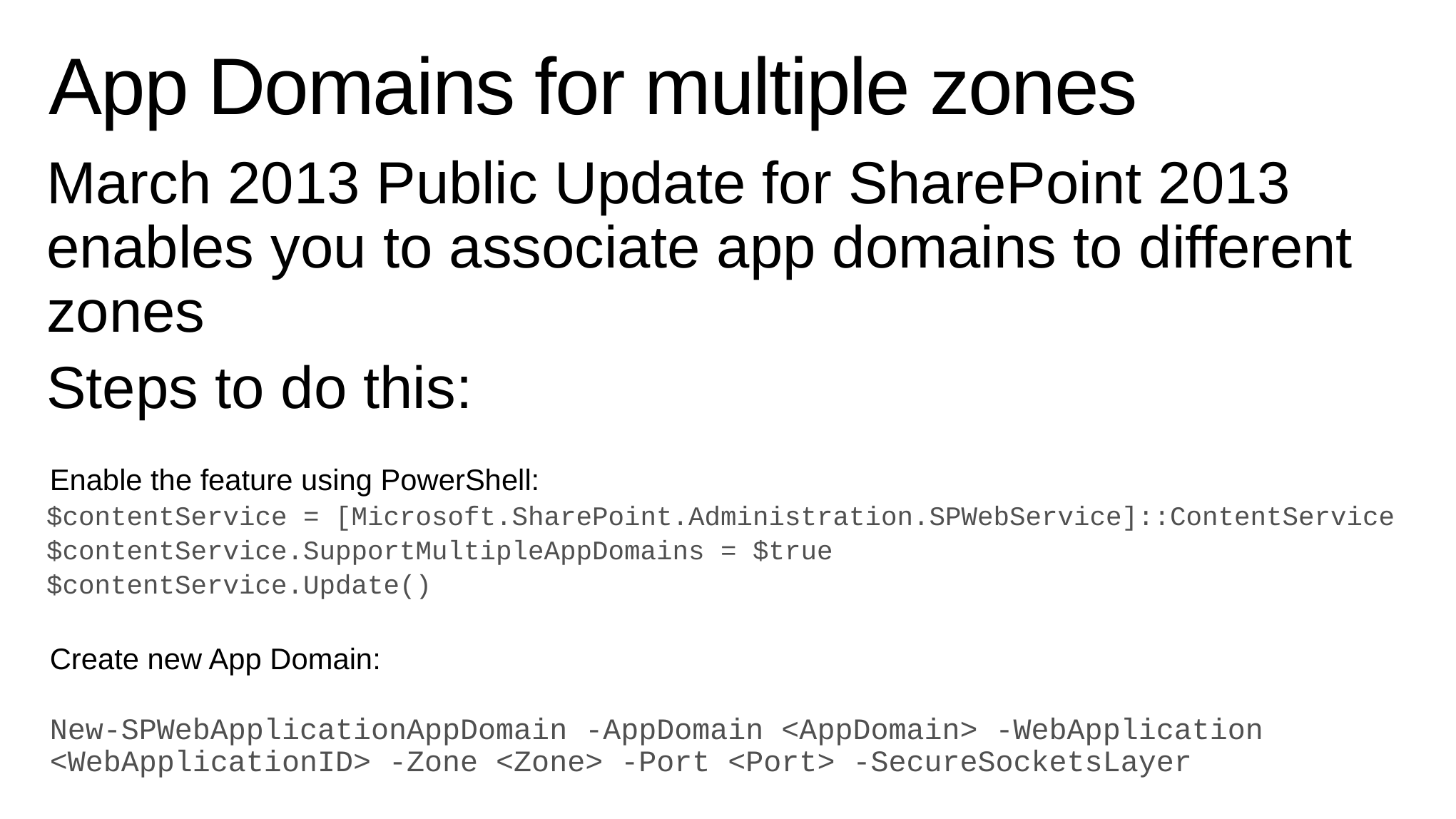

# App Domains for multiple zones
March 2013 Public Update for SharePoint 2013 enables you to associate app domains to different zones
Steps to do this:

Enable the feature using PowerShell:
$contentService = [Microsoft.SharePoint.Administration.SPWebService]::ContentService
$contentService.SupportMultipleAppDomains = $true
$contentService.Update()

Create new App Domain:
New-SPWebApplicationAppDomain -AppDomain <AppDomain> -WebApplication <WebApplicationID> -Zone <Zone> -Port <Port> -SecureSocketsLayer